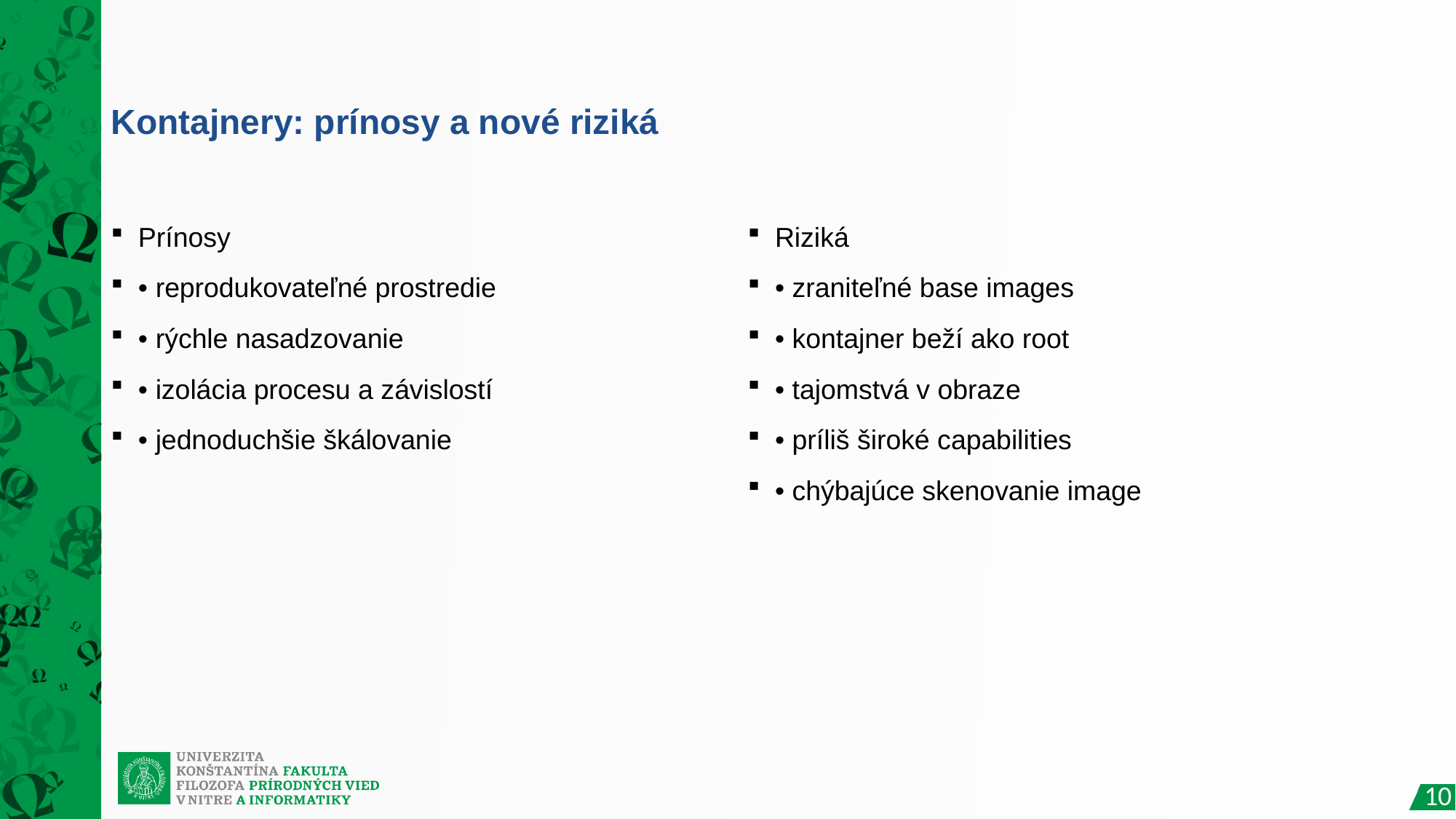

# Kontajnery: prínosy a nové riziká
Prínosy
• reprodukovateľné prostredie
• rýchle nasadzovanie
• izolácia procesu a závislostí
• jednoduchšie škálovanie
Riziká
• zraniteľné base images
• kontajner beží ako root
• tajomstvá v obraze
• príliš široké capabilities
• chýbajúce skenovanie image